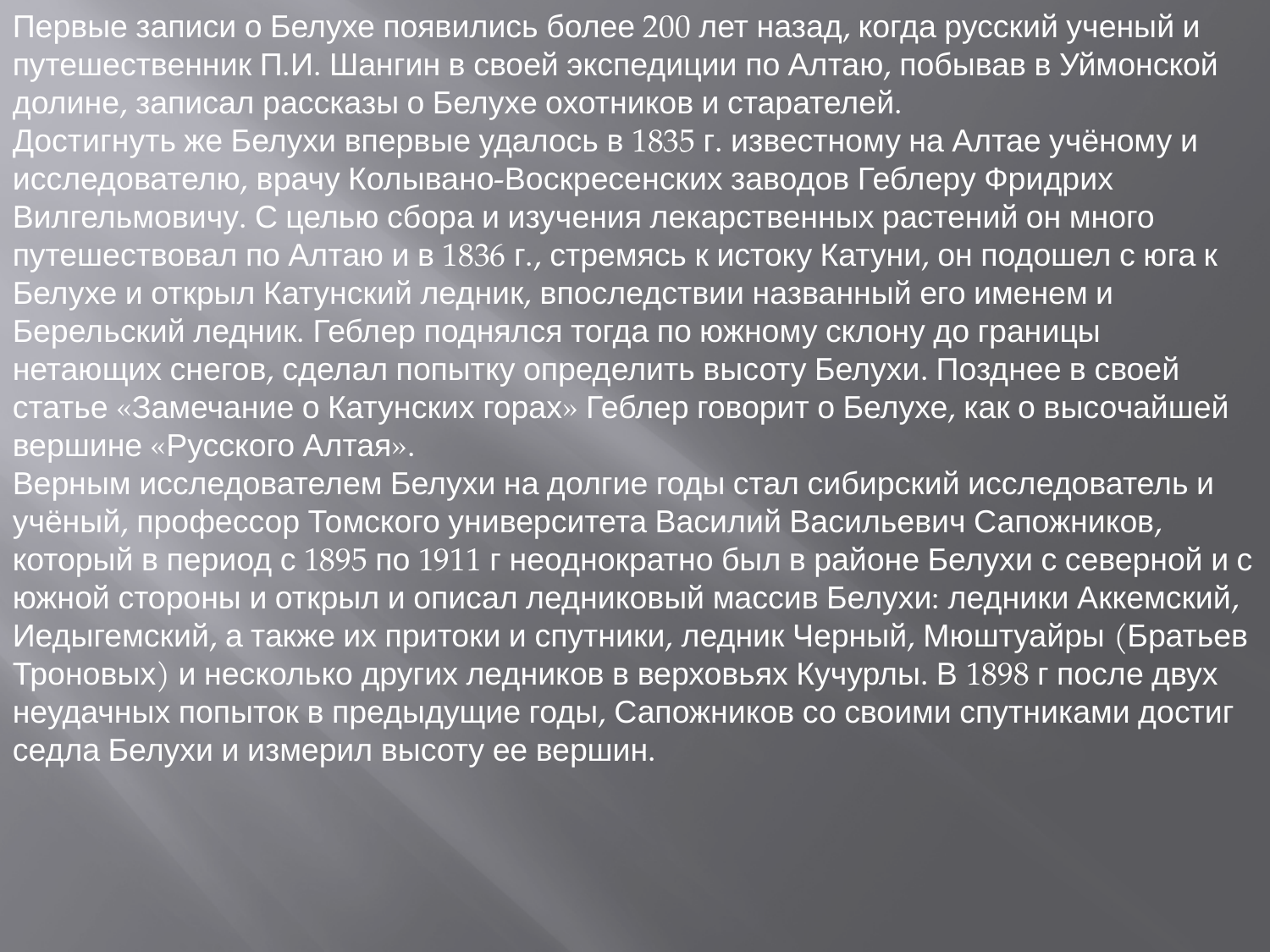

Первые записи о Белухе появились более 200 лет назад, когда русский ученый и путешественник П.И. Шангин в своей экспедиции по Алтаю, побывав в Уймонской долине, записал рассказы о Белухе охотников и старателей.
Достигнуть же Белухи впервые удалось в 1835 г. известному на Алтае учёному и исследователю, врачу Колывано-Воскресенских заводов Геблеру Фридрих Вилгельмовичу. С целью сбора и изучения лекарственных растений он много путешествовал по Алтаю и в 1836 г., стремясь к истоку Катуни, он подошел с юга к Белухе и открыл Катунский ледник, впоследствии названный его именем и Берельский ледник. Геблер поднялся тогда по южному склону до границы нетающих снегов, сделал попытку определить высоту Белухи. Позднее в своей статье «Замечание о Катунских горах» Геблер говорит о Белухе, как о высочайшей вершине «Русского Алтая».
Верным исследователем Белухи на долгие годы стал сибирский исследователь и учёный, профессор Томского университета Василий Васильевич Сапожников, который в период с 1895 по 1911 г неоднократно был в районе Белухи с северной и с южной стороны и открыл и описал ледниковый массив Белухи: ледники Аккемский, Иедыгемский, а также их притоки и спутники, ледник Черный, Мюштуайры (Братьев Троновых) и несколько других ледников в верховьях Кучурлы. В 1898 г после двух неудачных попыток в предыдущие годы, Сапожников со своими спутниками достиг седла Белухи и измерил высоту ее вершин.